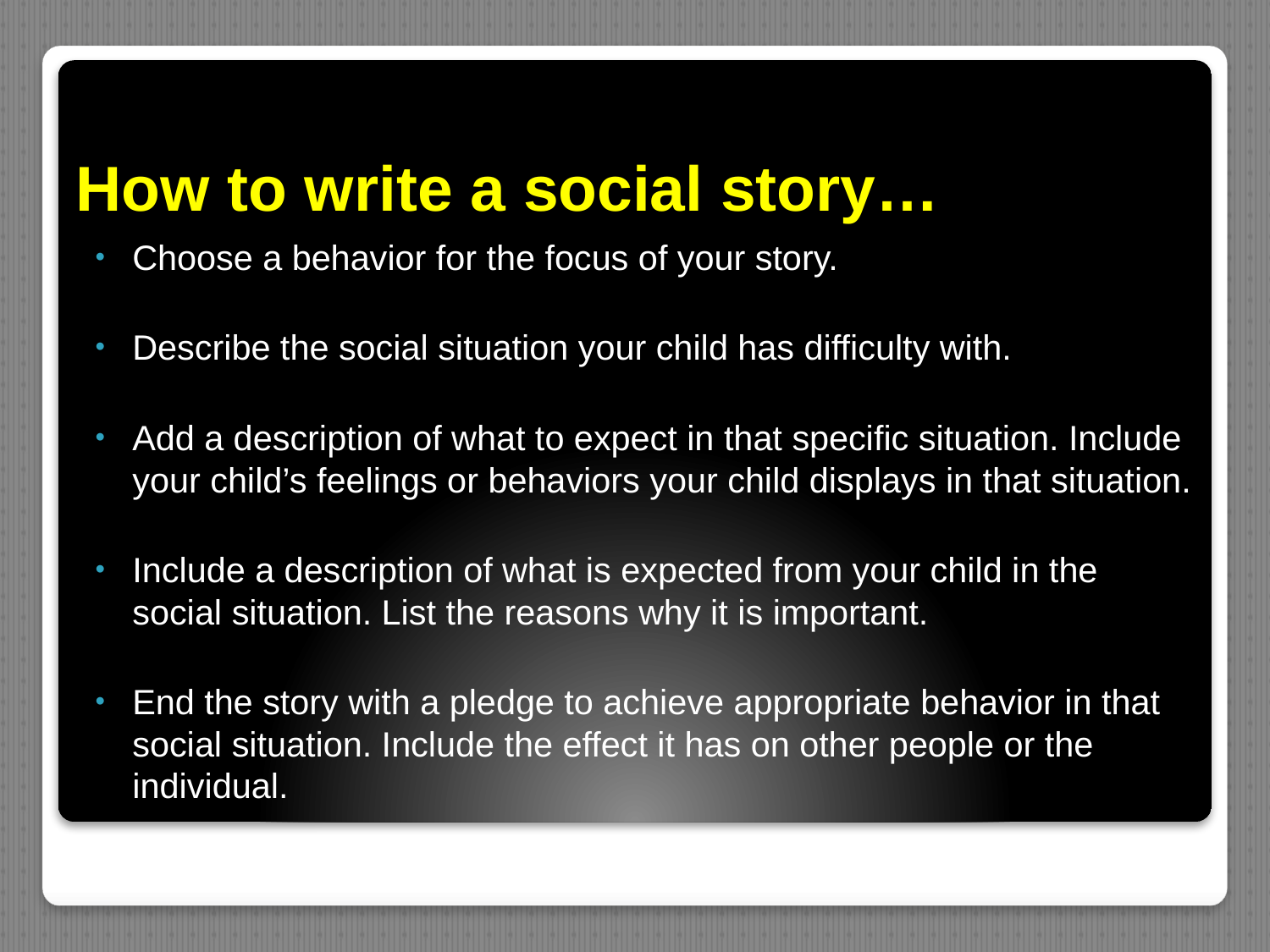

# How to write a social story…
Choose a behavior for the focus of your story.

Describe the social situation your child has difficulty with.

Add a description of what to expect in that specific situation. Include your child’s feelings or behaviors your child displays in that situation.

Include a description of what is expected from your child in the social situation. List the reasons why it is important.

End the story with a pledge to achieve appropriate behavior in that social situation. Include the effect it has on other people or the individual.